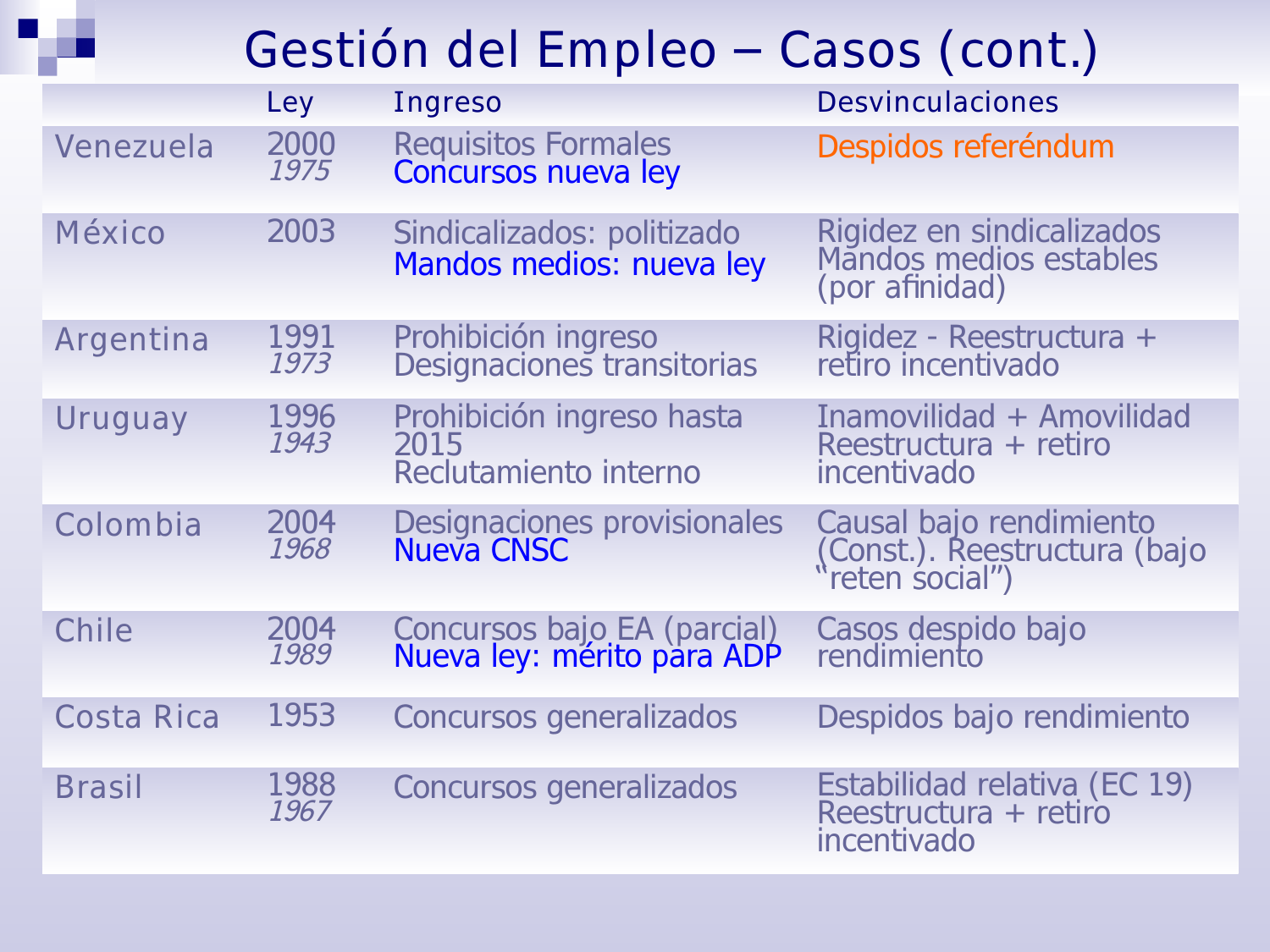

# Gestión del Empleo – Casos (cont.)
|  | Ley | Ingreso | Desvinculaciones |
| --- | --- | --- | --- |
| Venezuela | 2000 1975 | Requisitos Formales Concursos nueva ley | Despidos referéndum |
| México | 2003 | Sindicalizados: politizado Mandos medios: nueva ley | Rigidez en sindicalizados Mandos medios estables (por afinidad) |
| Argentina | 1991 1973 | Prohibición ingreso Designaciones transitorias | Rigidez - Reestructura + retiro incentivado |
| Uruguay | 1996 1943 | Prohibición ingreso hasta 2015 Reclutamiento interno | Inamovilidad + Amovilidad Reestructura + retiro incentivado |
| Colombia | 2004 1968 | Designaciones provisionales Nueva CNSC | Causal bajo rendimiento (Const.). Reestructura (bajo “reten social”) |
| Chile | 2004 1989 | Concursos bajo EA (parcial) Nueva ley: mérito para ADP | Casos despido bajo rendimiento |
| Costa Rica | 1953 | Concursos generalizados | Despidos bajo rendimiento |
| Brasil | 1988 1967 | Concursos generalizados | Estabilidad relativa (EC 19) Reestructura + retiro incentivado |